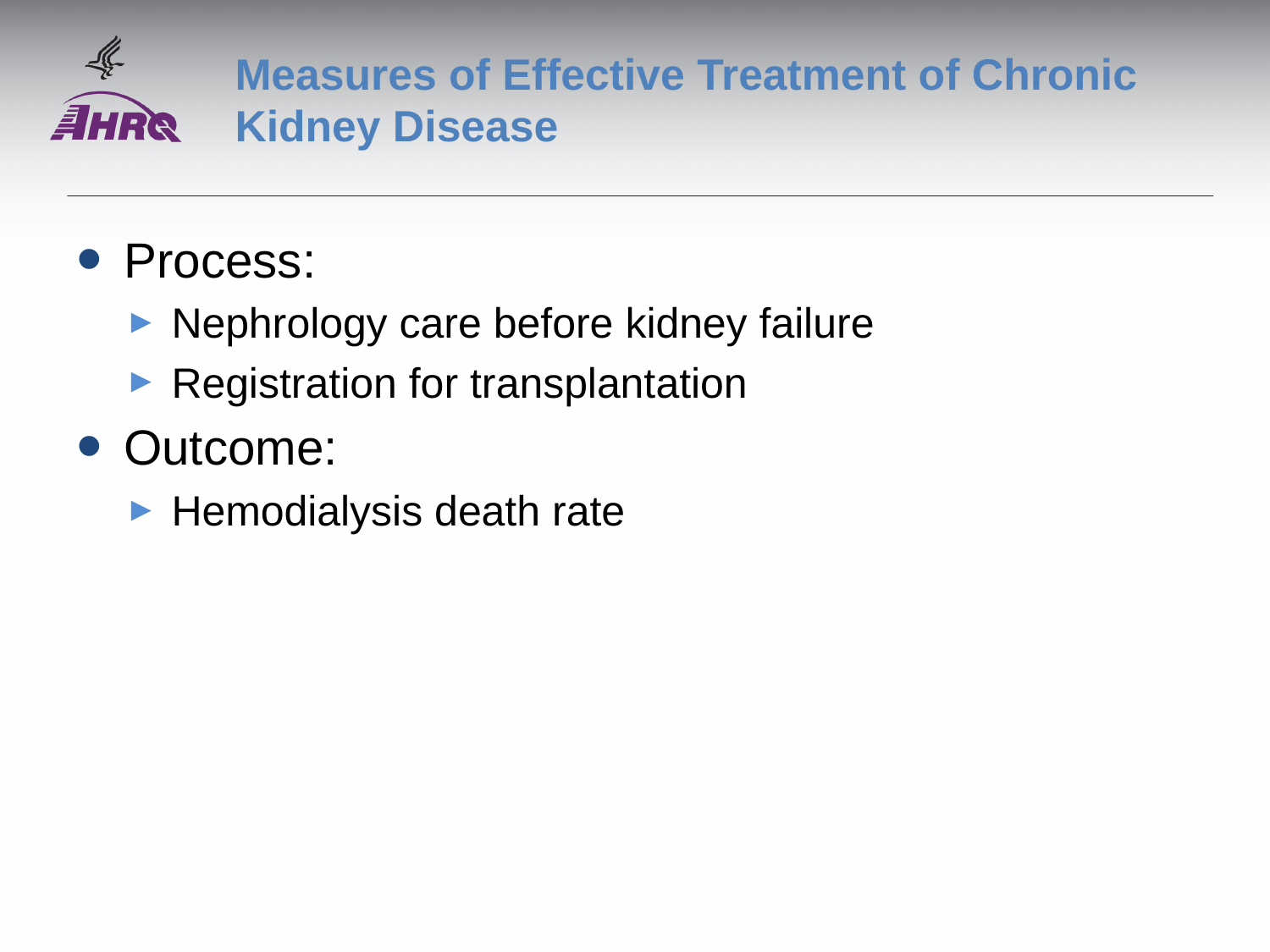

# Measures of Effective Treatment of Chronic Kidney Disease
Process:
Nephrology care before kidney failure
Registration for transplantation
Outcome:
Hemodialysis death rate